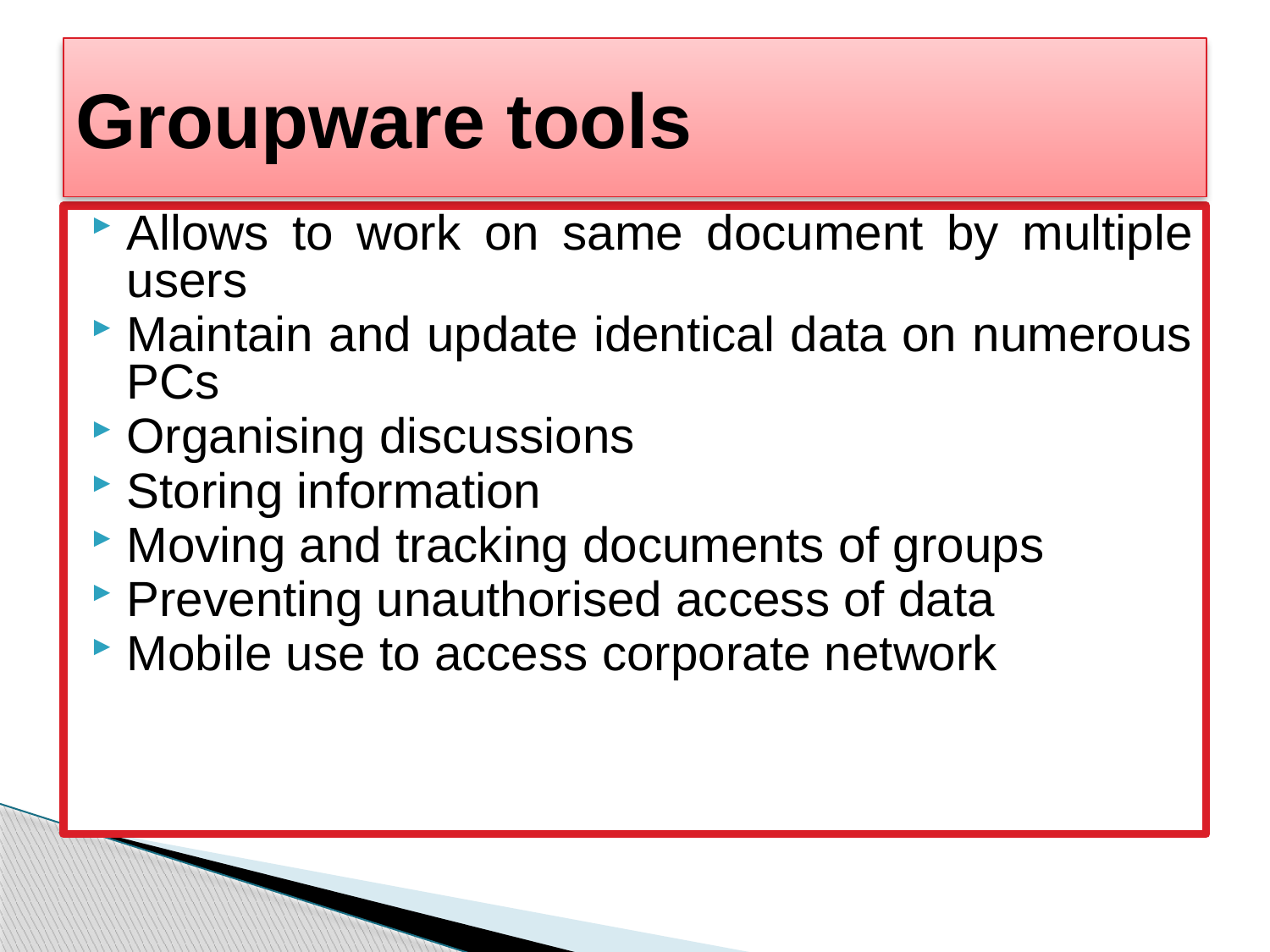

# Groupware tools
Allows to work on same document by multiple users
Maintain and update identical data on numerous PCs
Organising discussions
Storing information
Moving and tracking documents of groups
Preventing unauthorised access of data
Mobile use to access corporate network